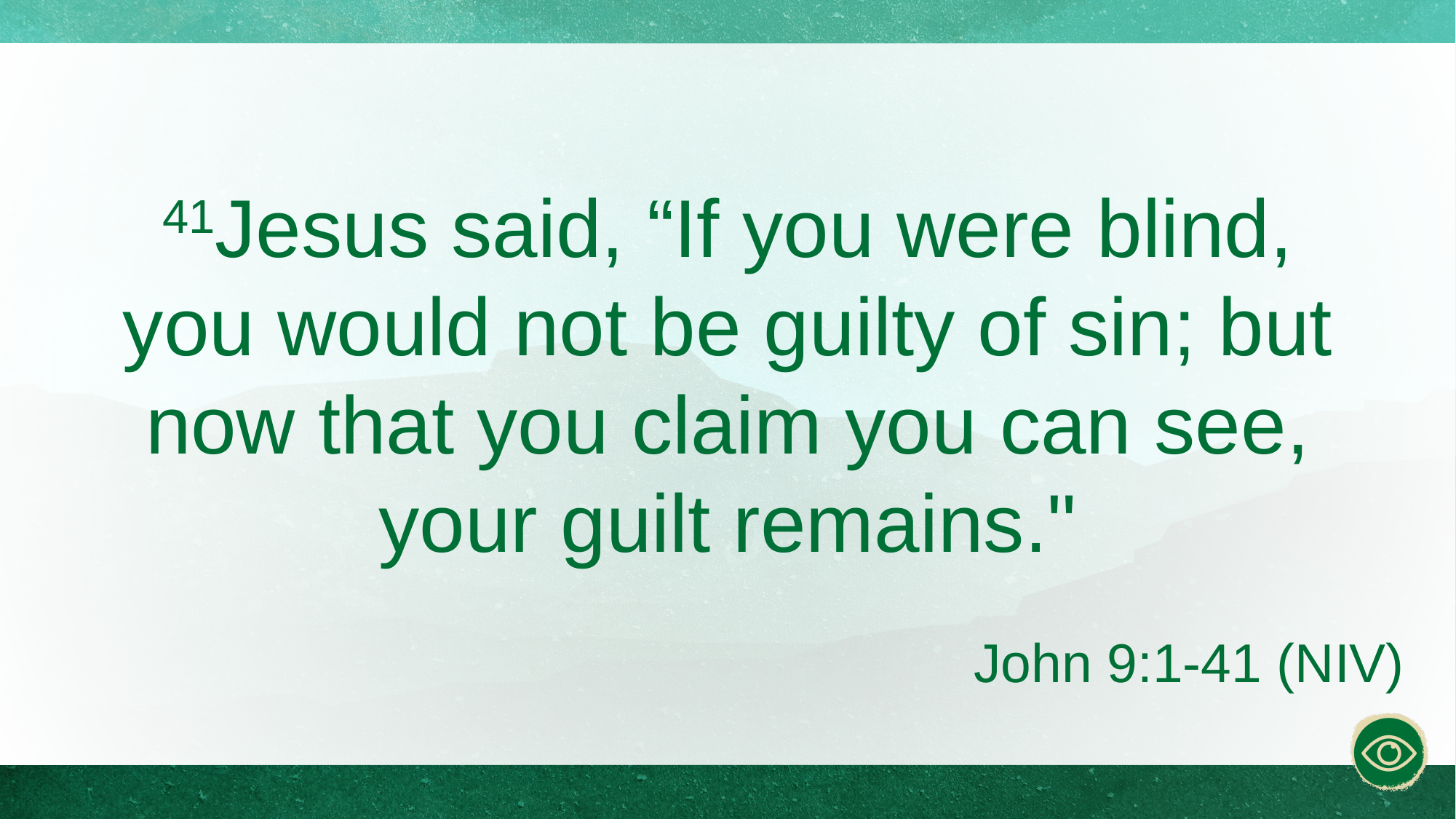

41Jesus said, “If you were blind, you would not be guilty of sin; but now that you claim you can see, your guilt remains."
John 9:1-41 (NIV)